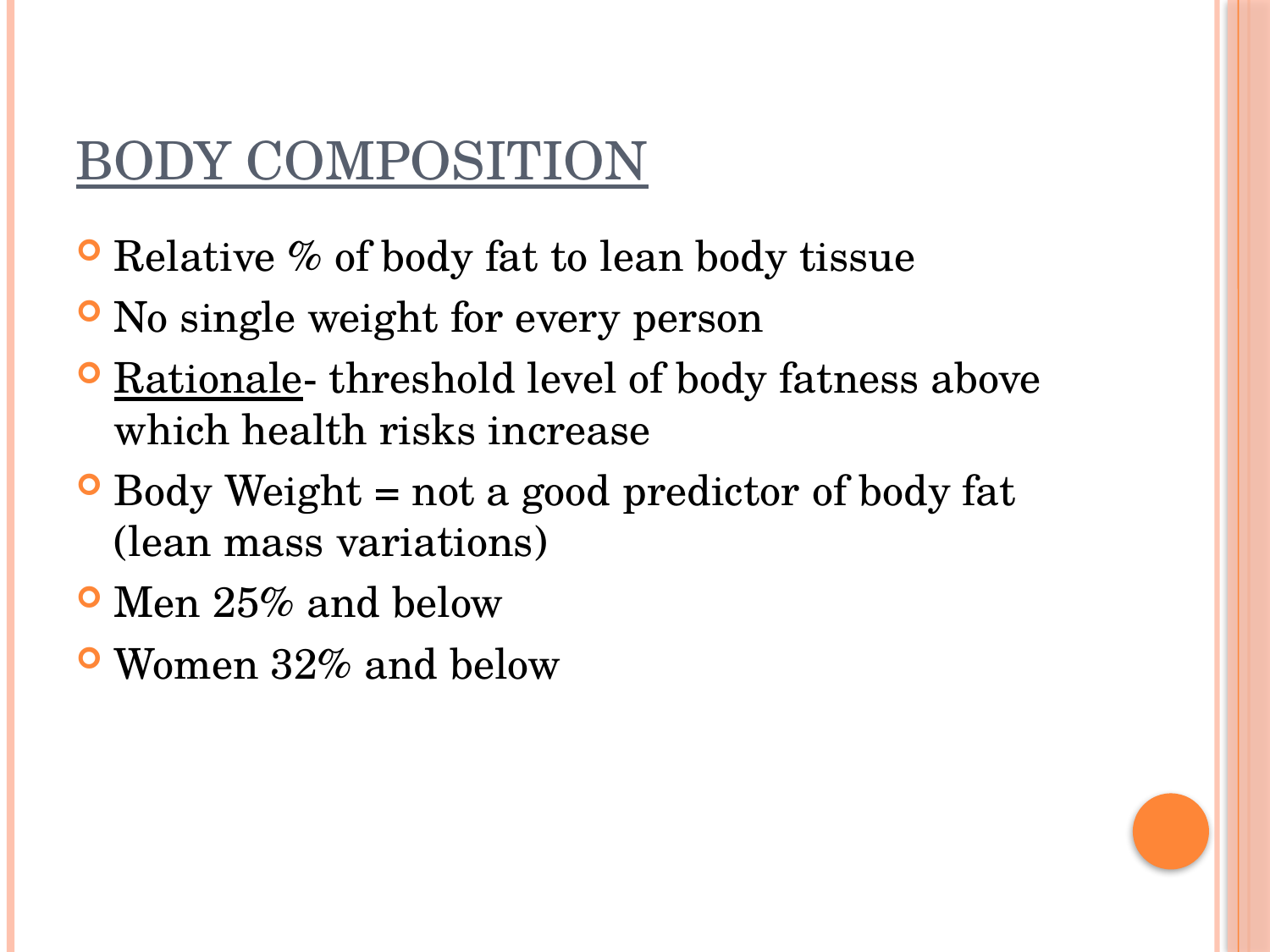

# Body Composition
Relative % of body fat to lean body tissue
No single weight for every person
Rationale- threshold level of body fatness above which health risks increase
Body Weight = not a good predictor of body fat (lean mass variations)
Men 25% and below
Women 32% and below